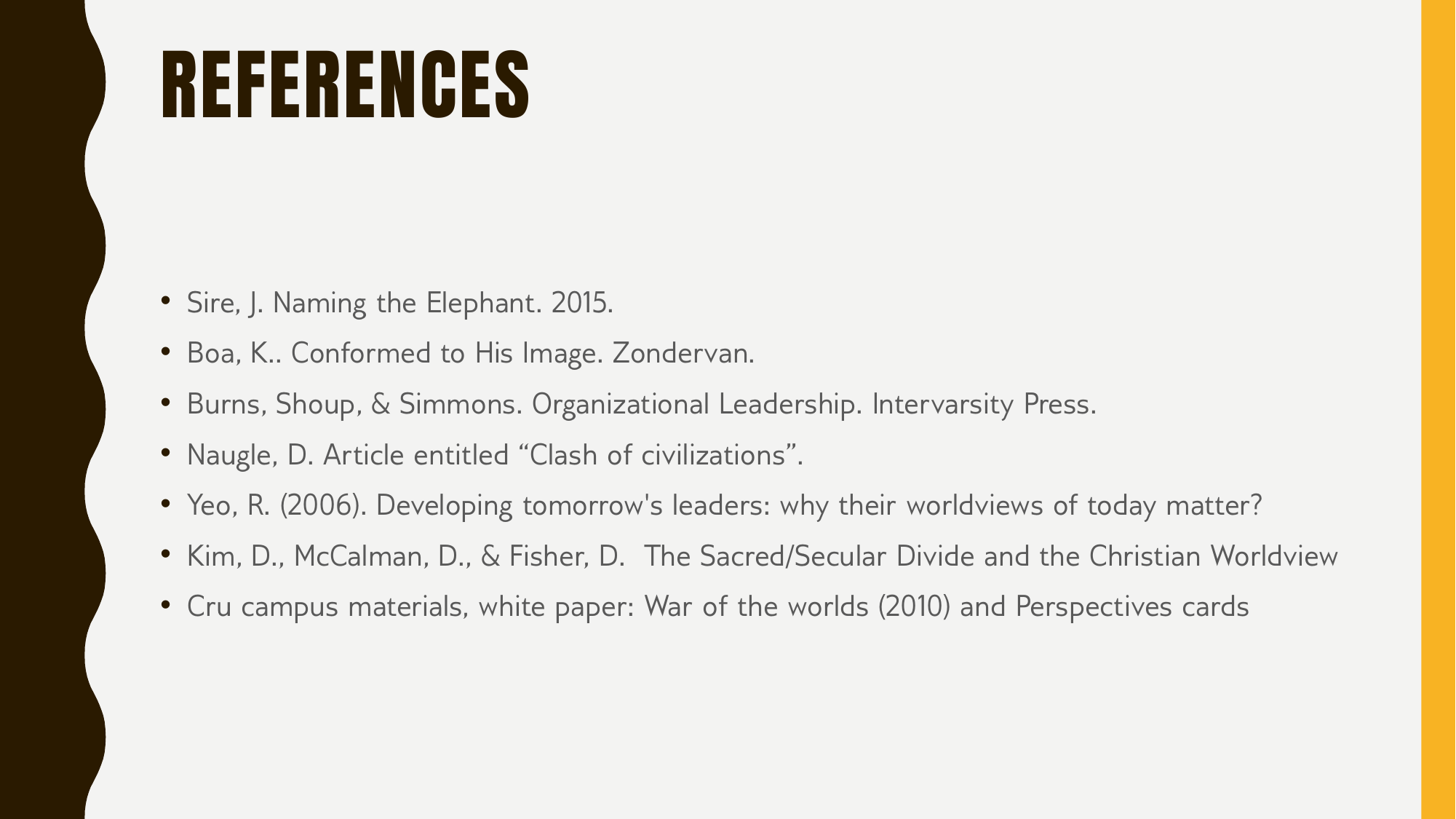

# references
Sire, J. Naming the Elephant. 2015.
Boa, K.. Conformed to His Image. Zondervan.
Burns, Shoup, & Simmons. Organizational Leadership. Intervarsity Press.
Naugle, D. Article entitled “Clash of civilizations”.
Yeo, R. (2006). Developing tomorrow's leaders: why their worldviews of today matter?
Kim, D., McCalman, D., & Fisher, D.  The Sacred/Secular Divide and the Christian Worldview
Cru campus materials, white paper: War of the worlds (2010) and Perspectives cards